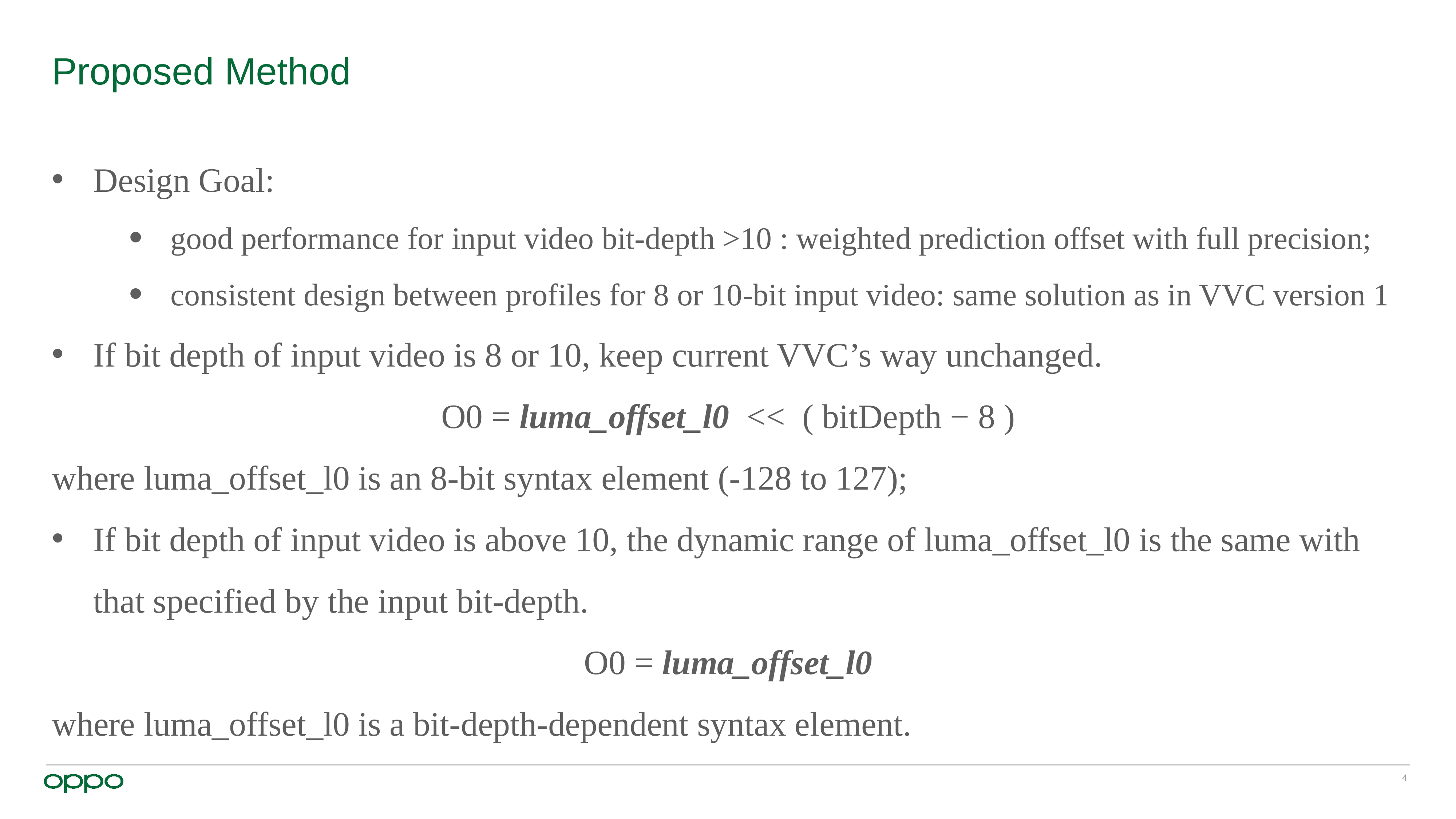

# Proposed Method
Design Goal:
good performance for input video bit-depth >10 : weighted prediction offset with full precision;
consistent design between profiles for 8 or 10-bit input video: same solution as in VVC version 1
If bit depth of input video is 8 or 10, keep current VVC’s way unchanged.
O0 = luma_offset_l0  <<  ( bitDepth − 8 )
where luma_offset_l0 is an 8-bit syntax element (-128 to 127);
If bit depth of input video is above 10, the dynamic range of luma_offset_l0 is the same with that specified by the input bit-depth.
O0 = luma_offset_l0
where luma_offset_l0 is a bit-depth-dependent syntax element.